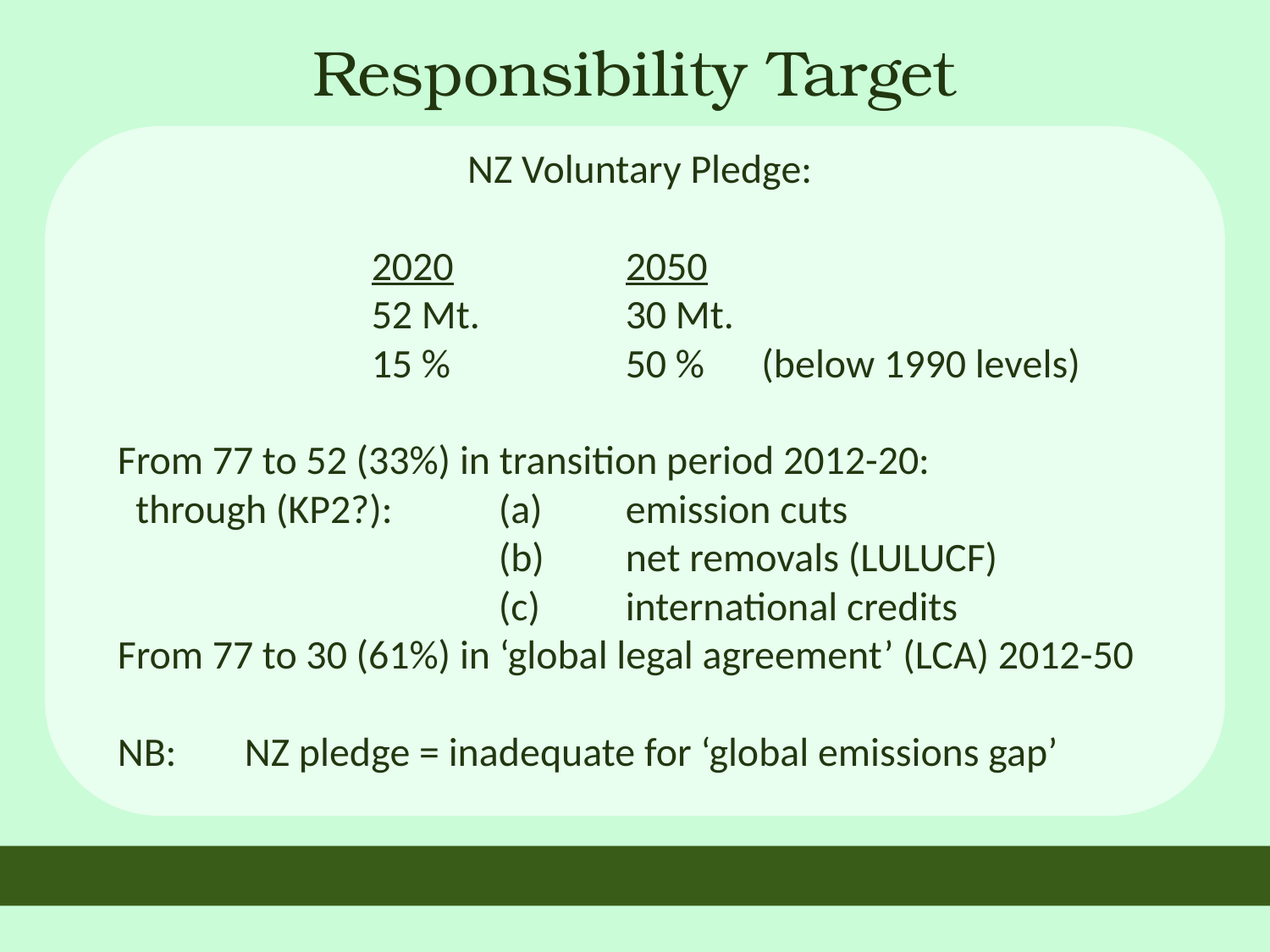

Responsibility Target

NZ Voluntary Pledge:
		2020		2050
		52 Mt.		30 Mt.
		15 %		50 %	 (below 1990 levels)
From 77 to 52 (33%) in transition period 2012-20:
  through (KP2?):	(a) 	emission cuts
			(b)	net removals (LULUCF)
			(c) 	international credits
From 77 to 30 (61%) in ‘global legal agreement’ (LCA) 2012-50

NB:	NZ pledge = inadequate for ‘global emissions gap’